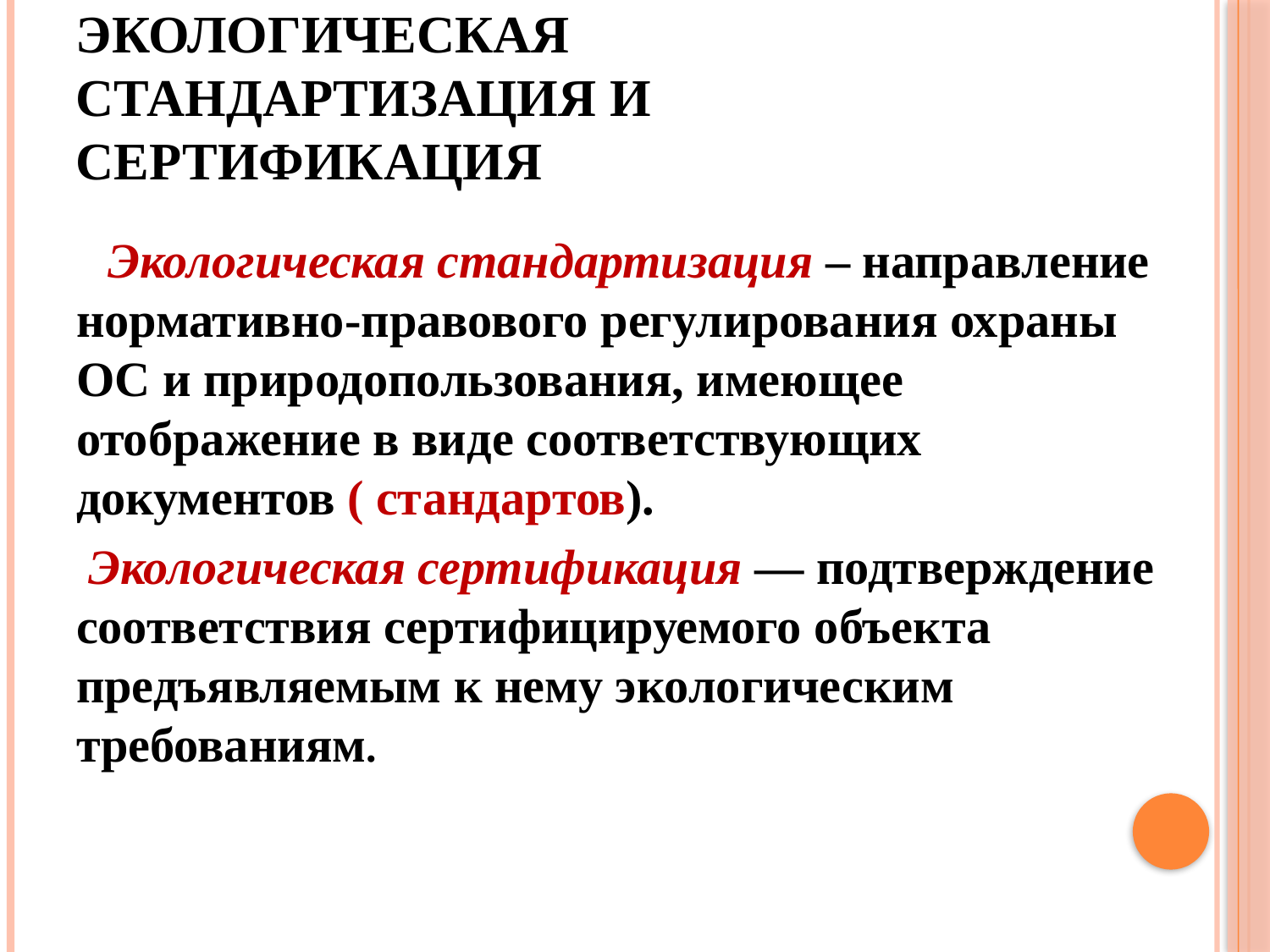

# Экологическая стандартизация и сертификация
   Экологическая стандартизация – направление нормативно-правового регулирования охраны ОС и природопользования, имеющее отображение в виде соответствующих документов ( стандартов).
 Экологическая сертификация — подтверждение соответствия сертифицируемого объекта предъявляемым к нему экологическим требованиям.